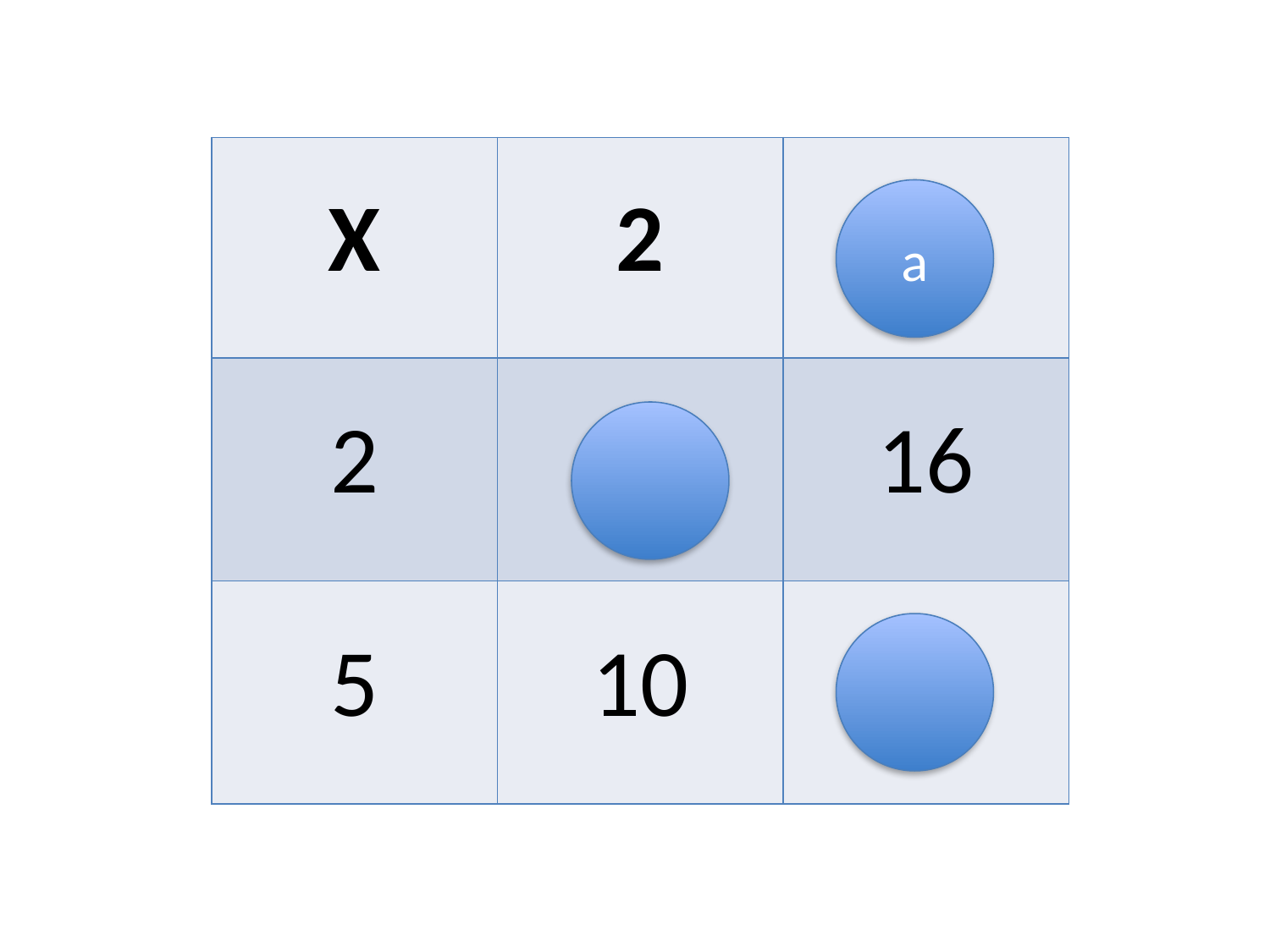

| X | 2 | 8 |
| --- | --- | --- |
| 2 | 4 | 16 |
| 5 | 10 | 40 |
a